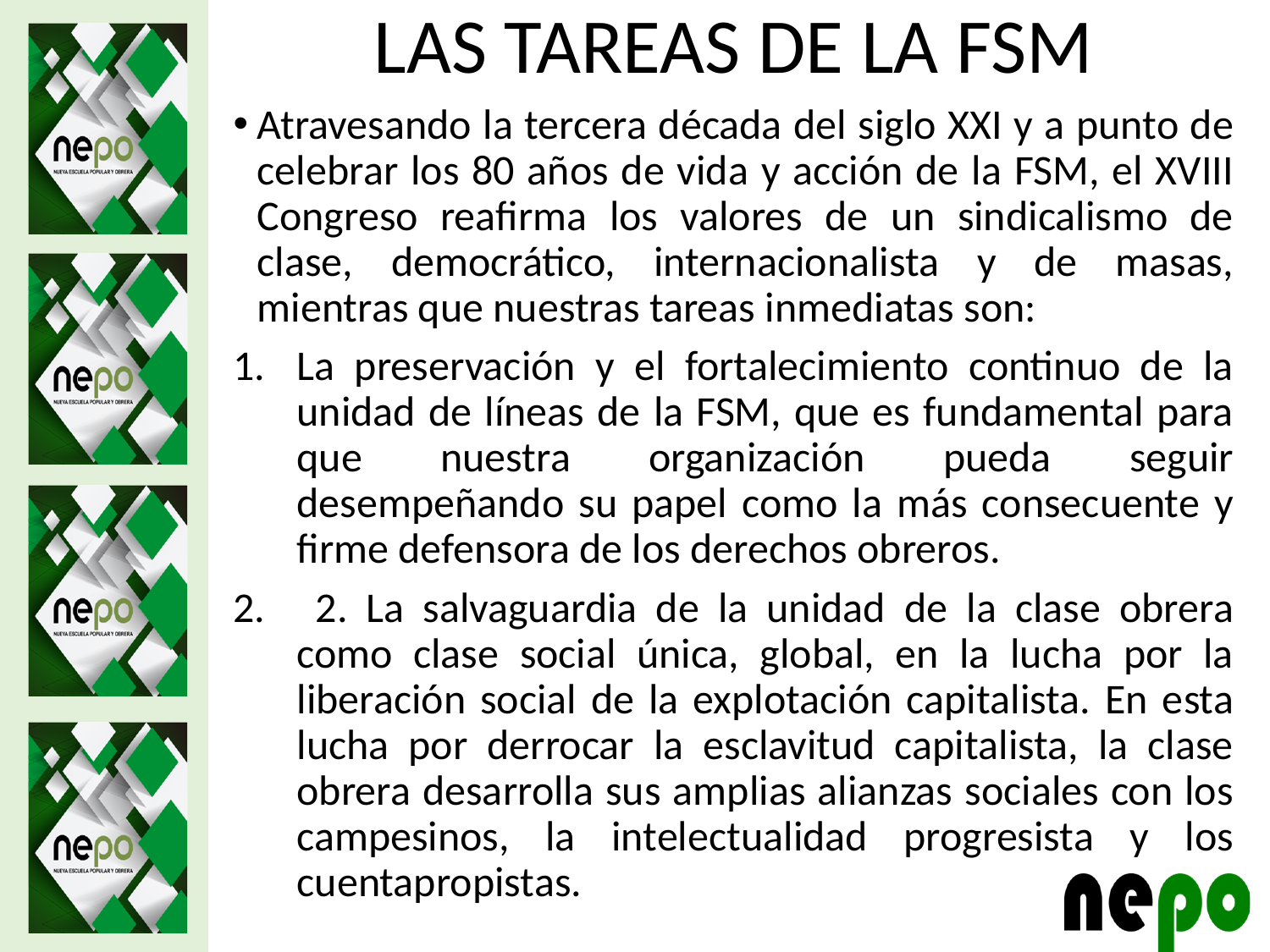

# LAS TAREAS DE LA FSM
Atravesando la tercera década del siglo XXI y a punto de celebrar los 80 años de vida y acción de la FSM, el XVIII Congreso reafirma los valores de un sindicalismo de clase, democrático, internacionalista y de masas, mientras que nuestras tareas inmediatas son:
La preservación y el fortalecimiento continuo de la unidad de líneas de la FSM, que es fundamental para que nuestra organización pueda seguir desempeñando su papel como la más consecuente y firme defensora de los derechos obreros.
 2. La salvaguardia de la unidad de la clase obrera como clase social única, global, en la lucha por la liberación social de la explotación capitalista. En esta lucha por derrocar la esclavitud capitalista, la clase obrera desarrolla sus amplias alianzas sociales con los campesinos, la intelectualidad progresista y los cuentapropistas.